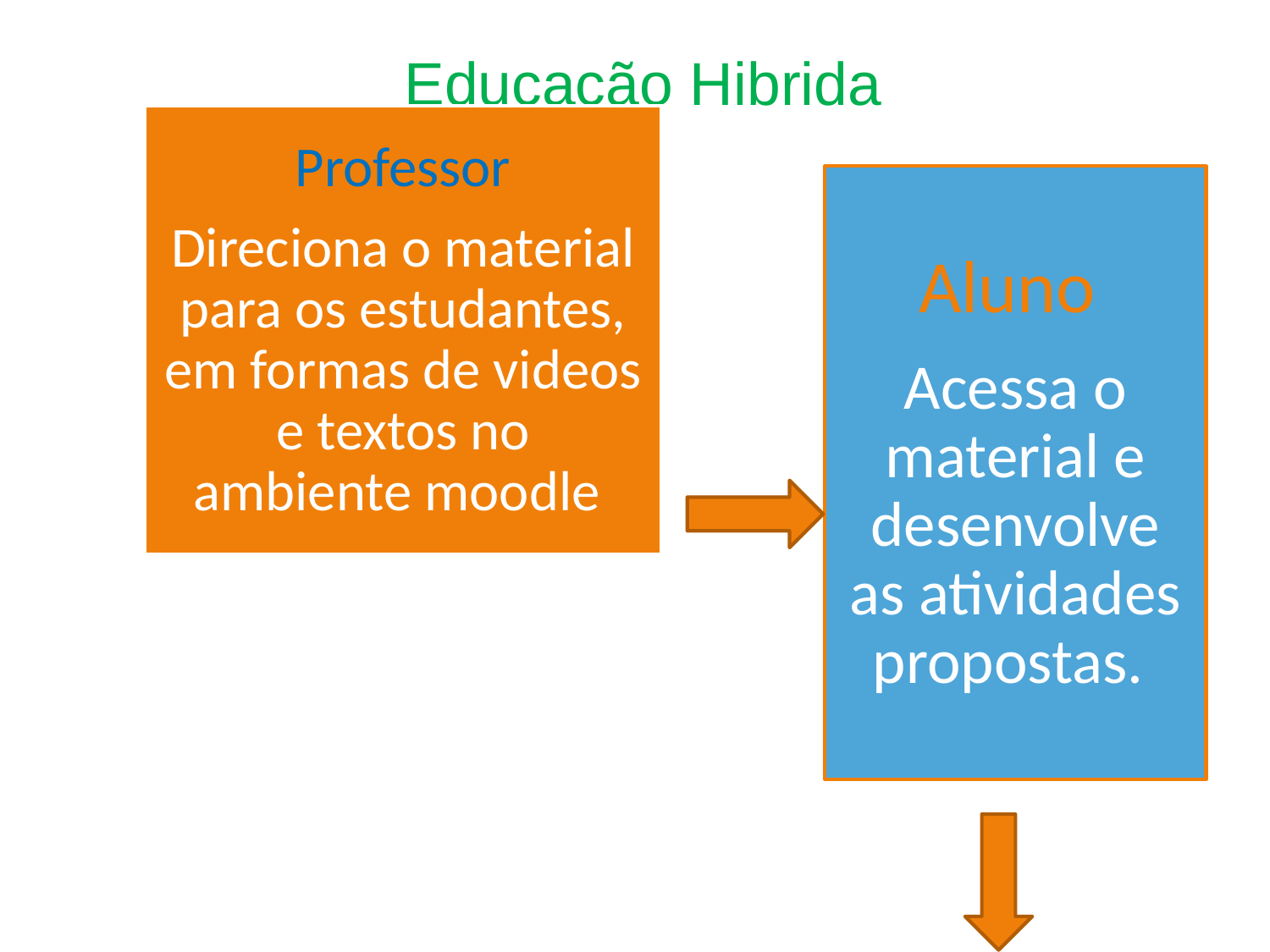

# Educação Hibrida
Professor
Direciona o material para os estudantes, em formas de videos e textos no ambiente moodle
Aluno
Acessa o material e desenvolve as atividades propostas.